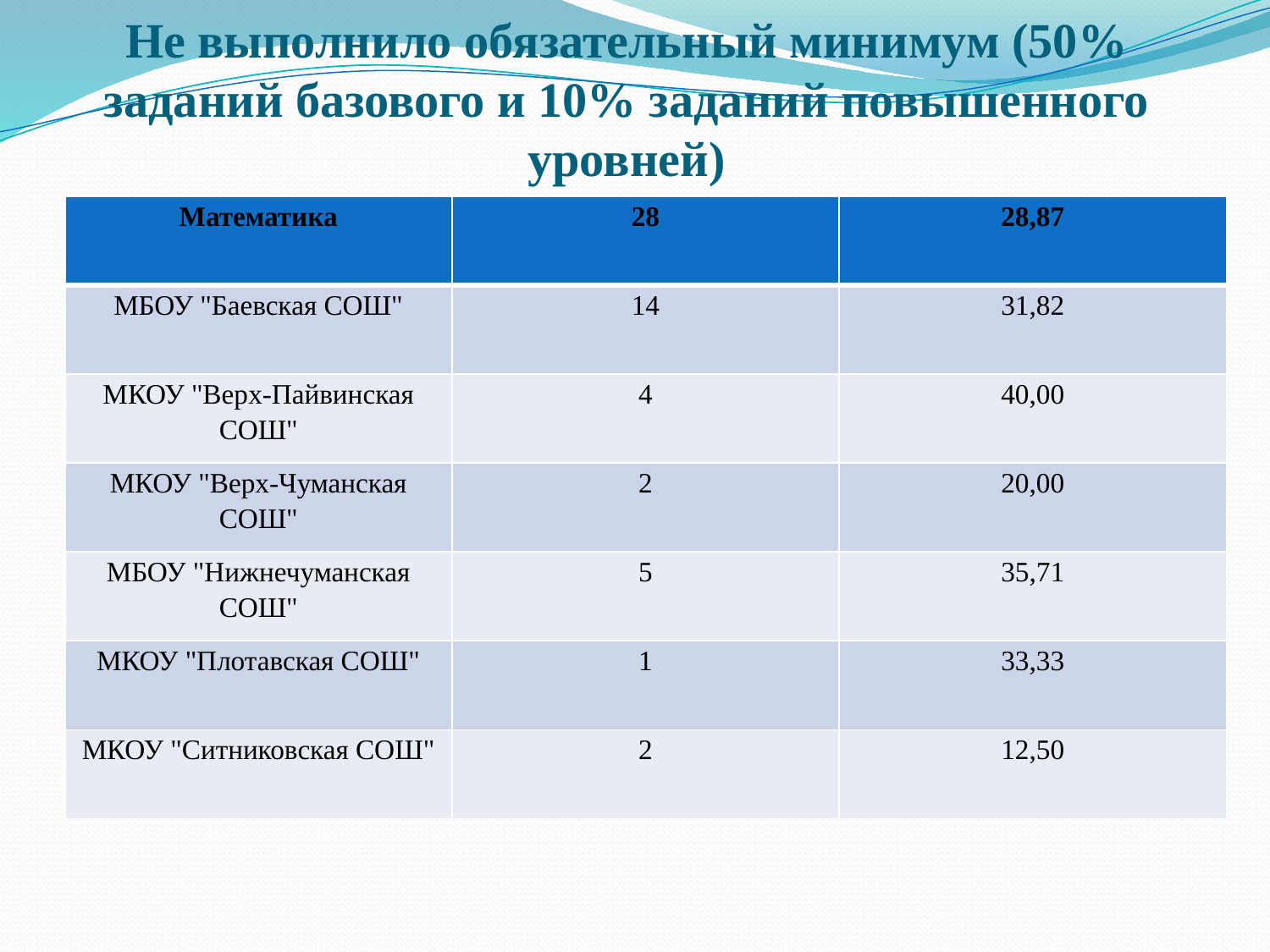

# Не выполнило обязательный минимум (50% заданий базового и 10% заданий повышенного уровней)
| Математика | 28 | 28,87 |
| --- | --- | --- |
| МБОУ "Баевская СОШ" | 14 | 31,82 |
| МКОУ "Верх-Пайвинская СОШ" | 4 | 40,00 |
| МКОУ "Верх-Чуманская СОШ" | 2 | 20,00 |
| МБОУ "Нижнечуманская СОШ" | 5 | 35,71 |
| МКОУ "Плотавская СОШ" | 1 | 33,33 |
| МКОУ "Ситниковская СОШ" | 2 | 12,50 |